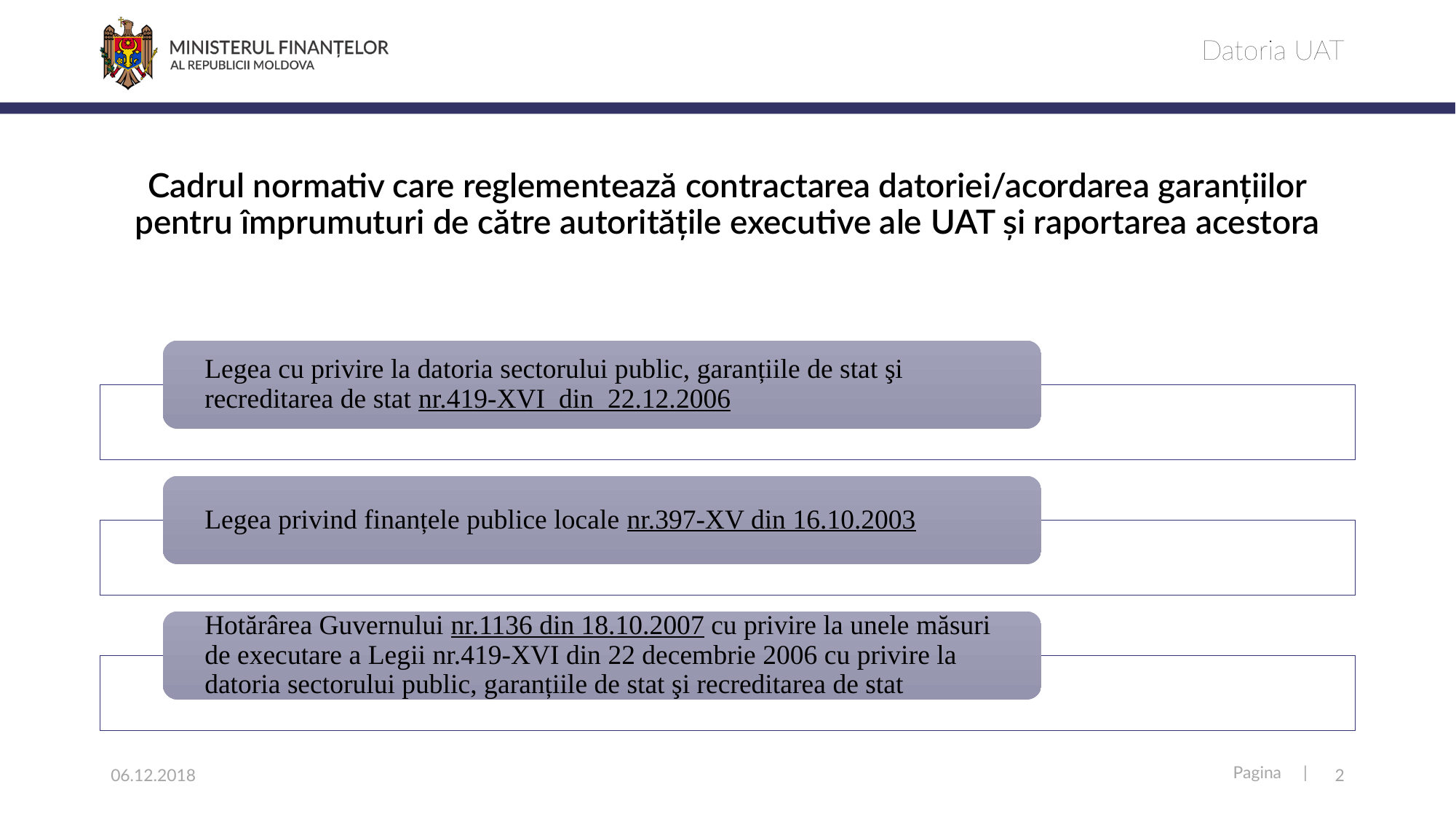

Datoria UAT
# Cadrul normativ care reglementează contractarea datoriei/acordarea garanțiilor pentru împrumuturi de către autoritățile executive ale UAT și raportarea acestora
Legea cu privire la datoria sectorului public, garanțiile de stat şi recreditarea de stat nr.419-XVI  din  22.12.2006
Legea privind finanțele publice locale nr.397-XV din 16.10.2003
Hotărârea Guvernului nr.1136 din 18.10.2007 cu privire la unele măsuri de executare a Legii nr.419-XVI din 22 decembrie 2006 cu privire la datoria sectorului public, garanțiile de stat şi recreditarea de stat
06.12.2018
2